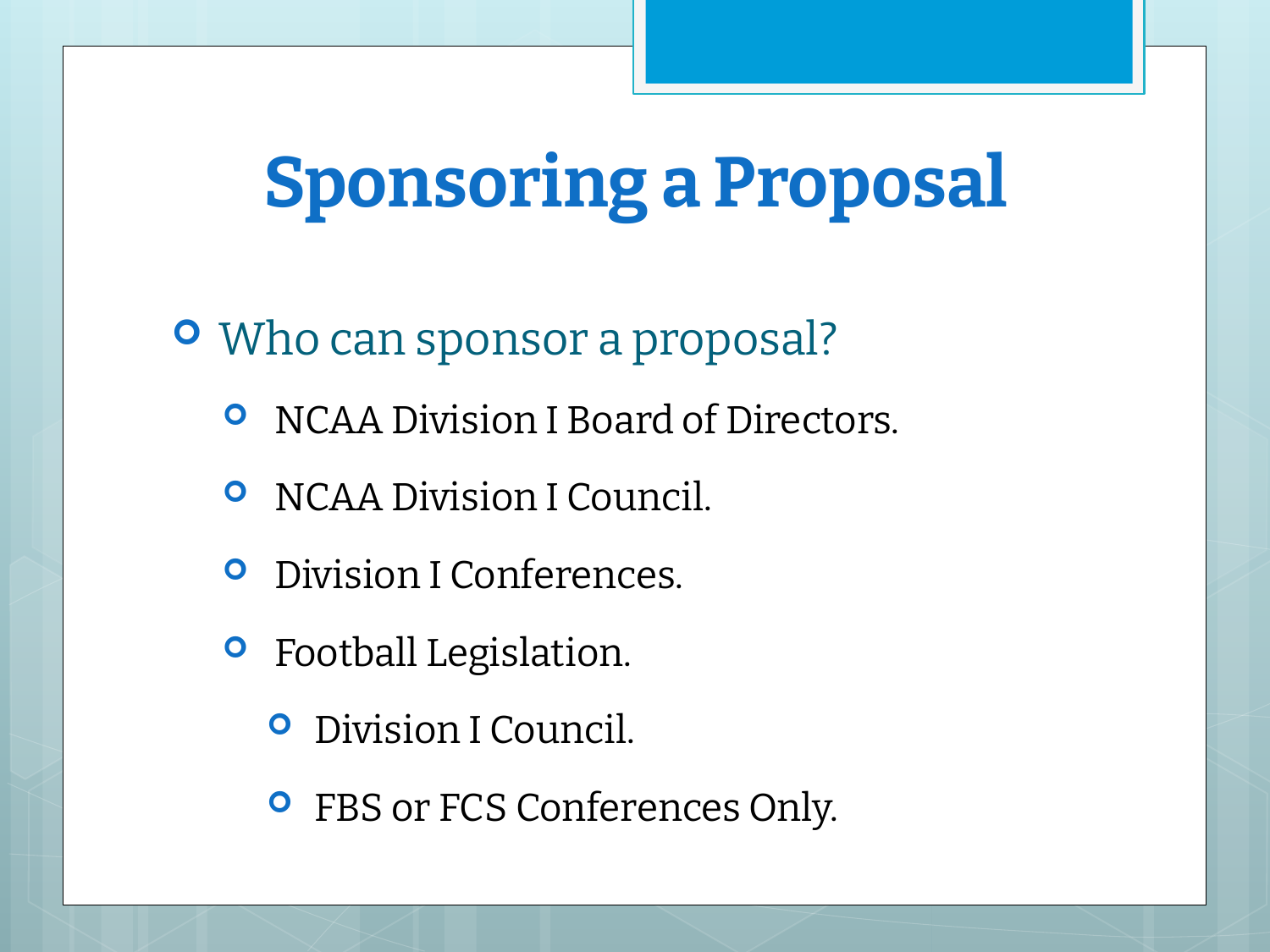

# Sponsoring a Proposal
Who can sponsor a proposal?
NCAA Division I Board of Directors.
NCAA Division I Council.
Division I Conferences.
Football Legislation.
Division I Council.
FBS or FCS Conferences Only.